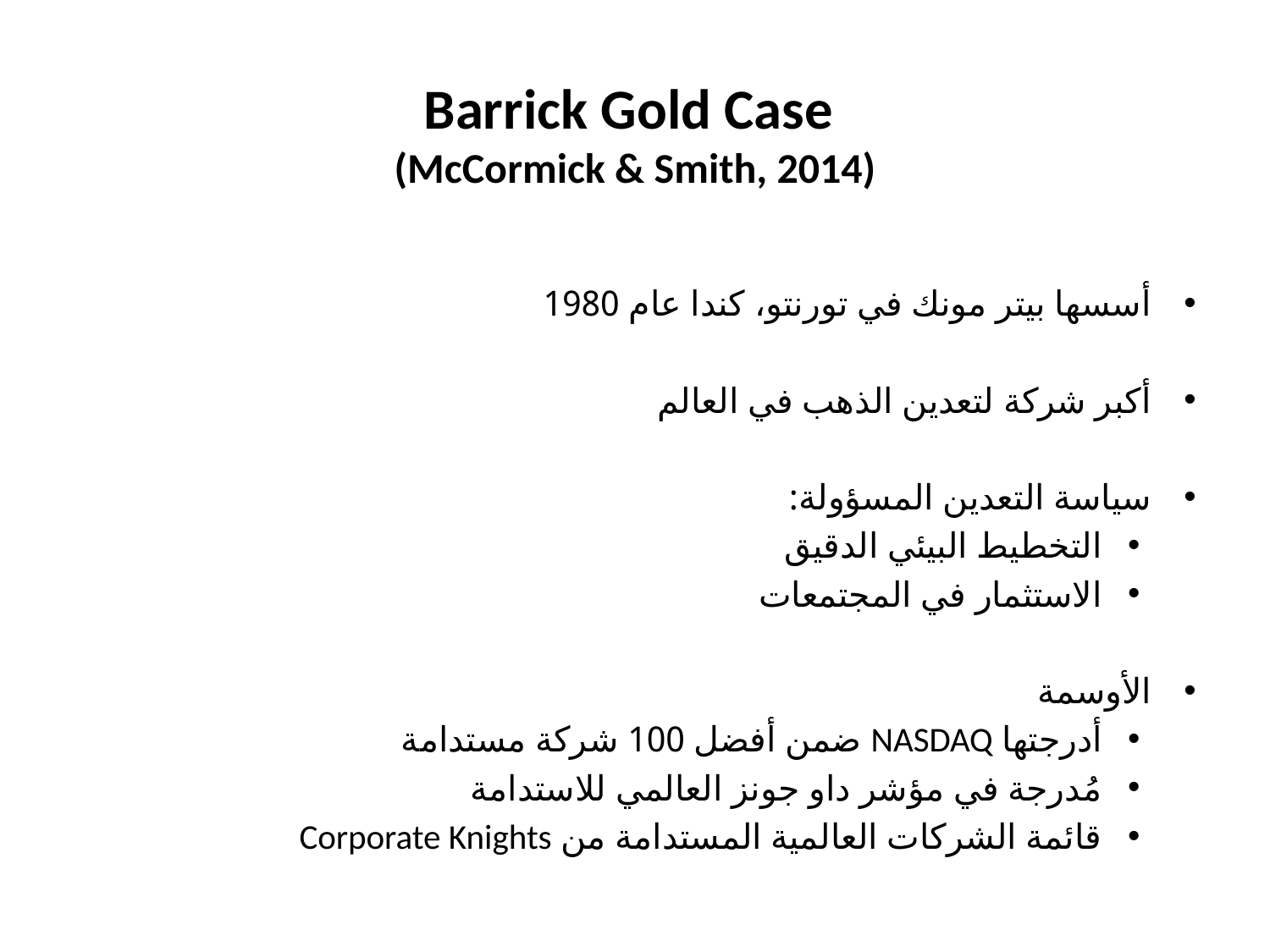

# Barrick Gold Case (McCormick & Smith, 2014)
أسسها بيتر مونك في تورنتو، كندا عام 1980

أكبر شركة لتعدين الذهب في العالم

سياسة التعدين المسؤولة:
التخطيط البيئي الدقيق
الاستثمار في المجتمعات

الأوسمة
أدرجتها NASDAQ ضمن أفضل 100 شركة مستدامة
مُدرجة في مؤشر داو جونز العالمي للاستدامة
قائمة الشركات العالمية المستدامة من Corporate Knights
انخفض سعر سهم الشركة بنسبة 50٪ من قيمته